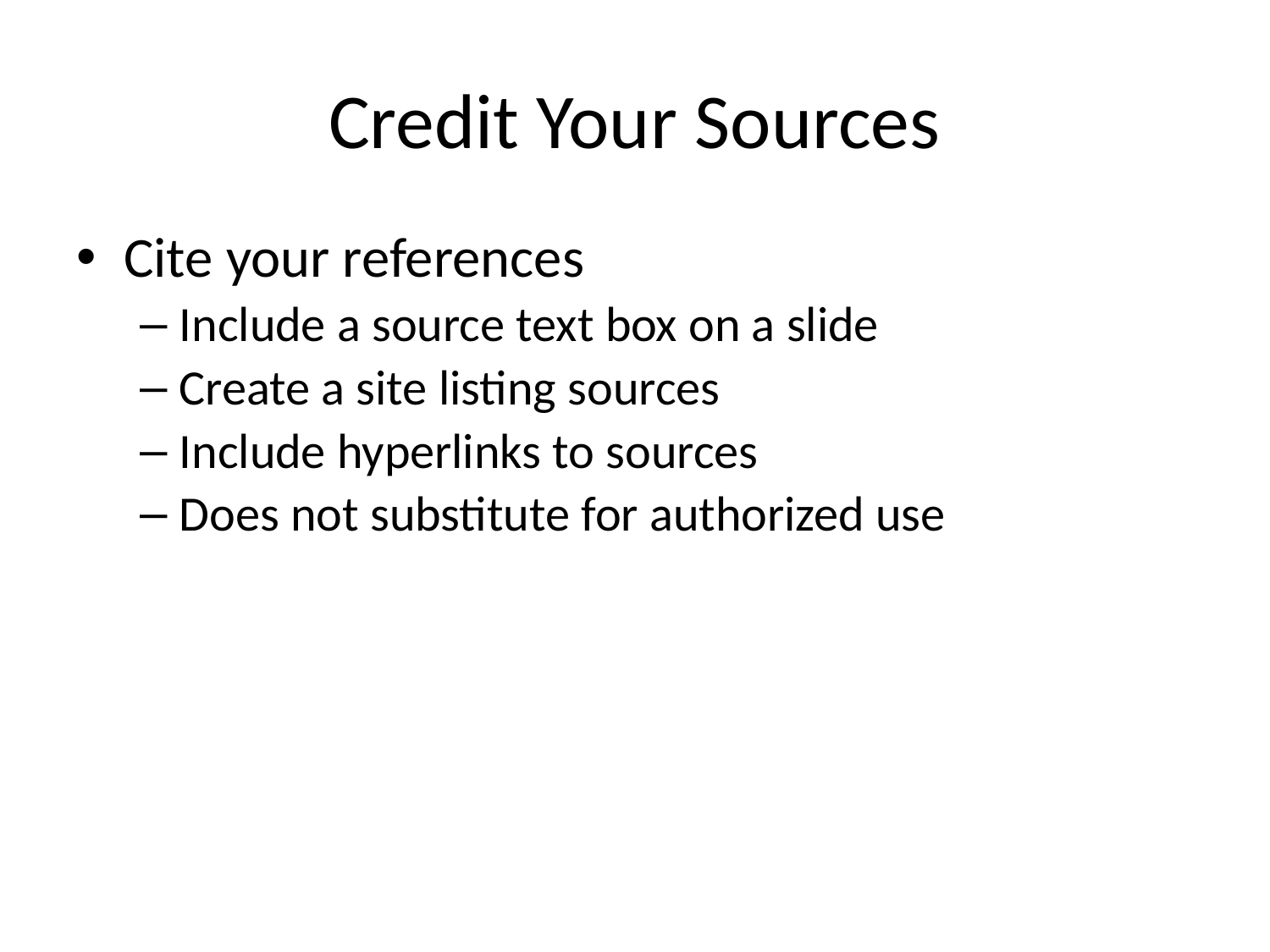

# Credit Your Sources
Cite your references
Include a source text box on a slide
Create a site listing sources
Include hyperlinks to sources
Does not substitute for authorized use